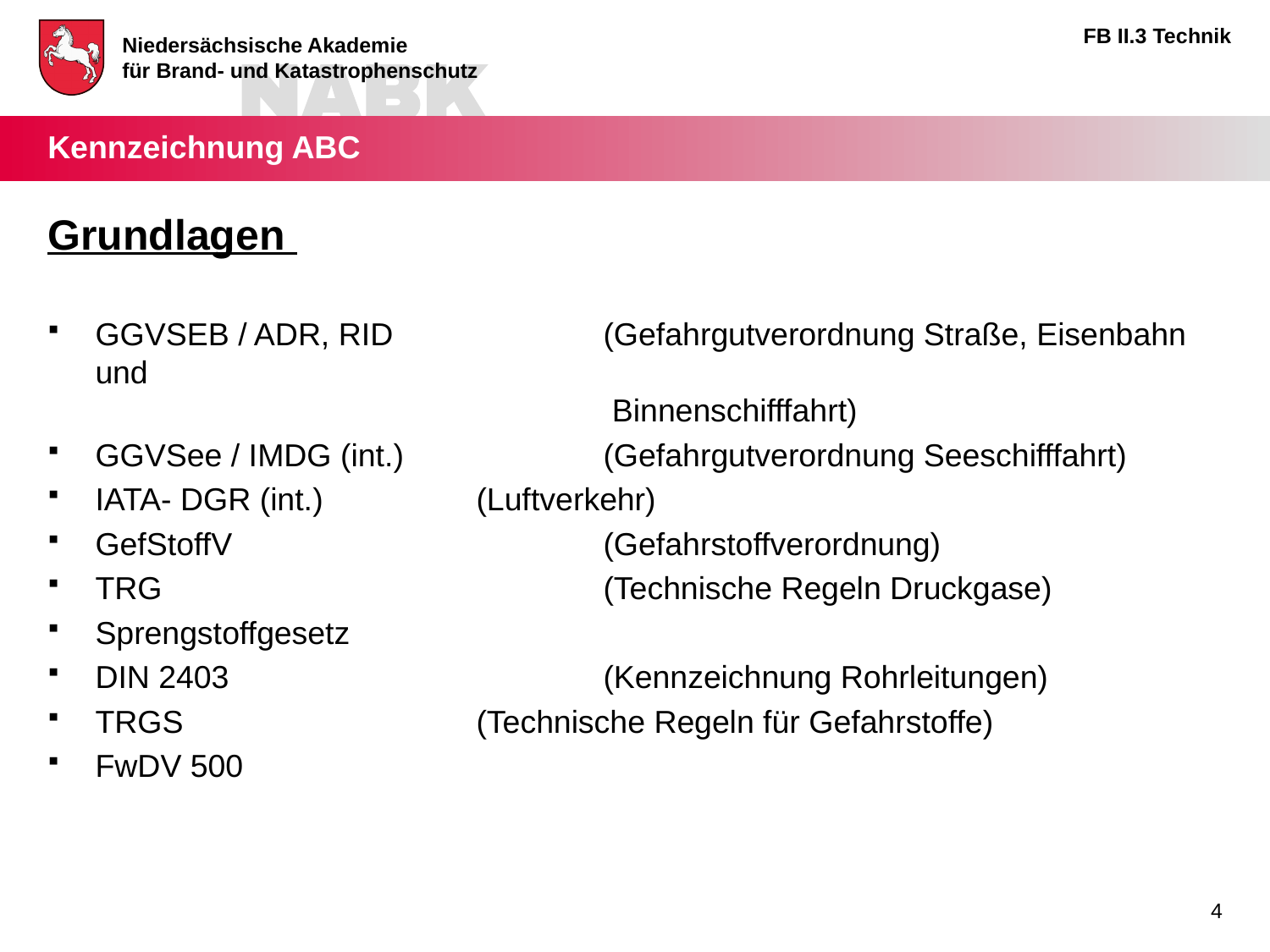

# Kennzeichnung ABC
Grundlagen

GGVSEB / ADR, RID 		(Gefahrgutverordnung Straße, Eisenbahn und
		             		 Binnenschifffahrt)
GGVSee / IMDG (int.) 		(Gefahrgutverordnung Seeschifffahrt)
IATA- DGR (int.)		(Luftverkehr)
GefStoffV			(Gefahrstoffverordnung)
TRG				(Technische Regeln Druckgase)
Sprengstoffgesetz
DIN 2403			(Kennzeichnung Rohrleitungen)
TRGS			(Technische Regeln für Gefahrstoffe)
FwDV 500

4